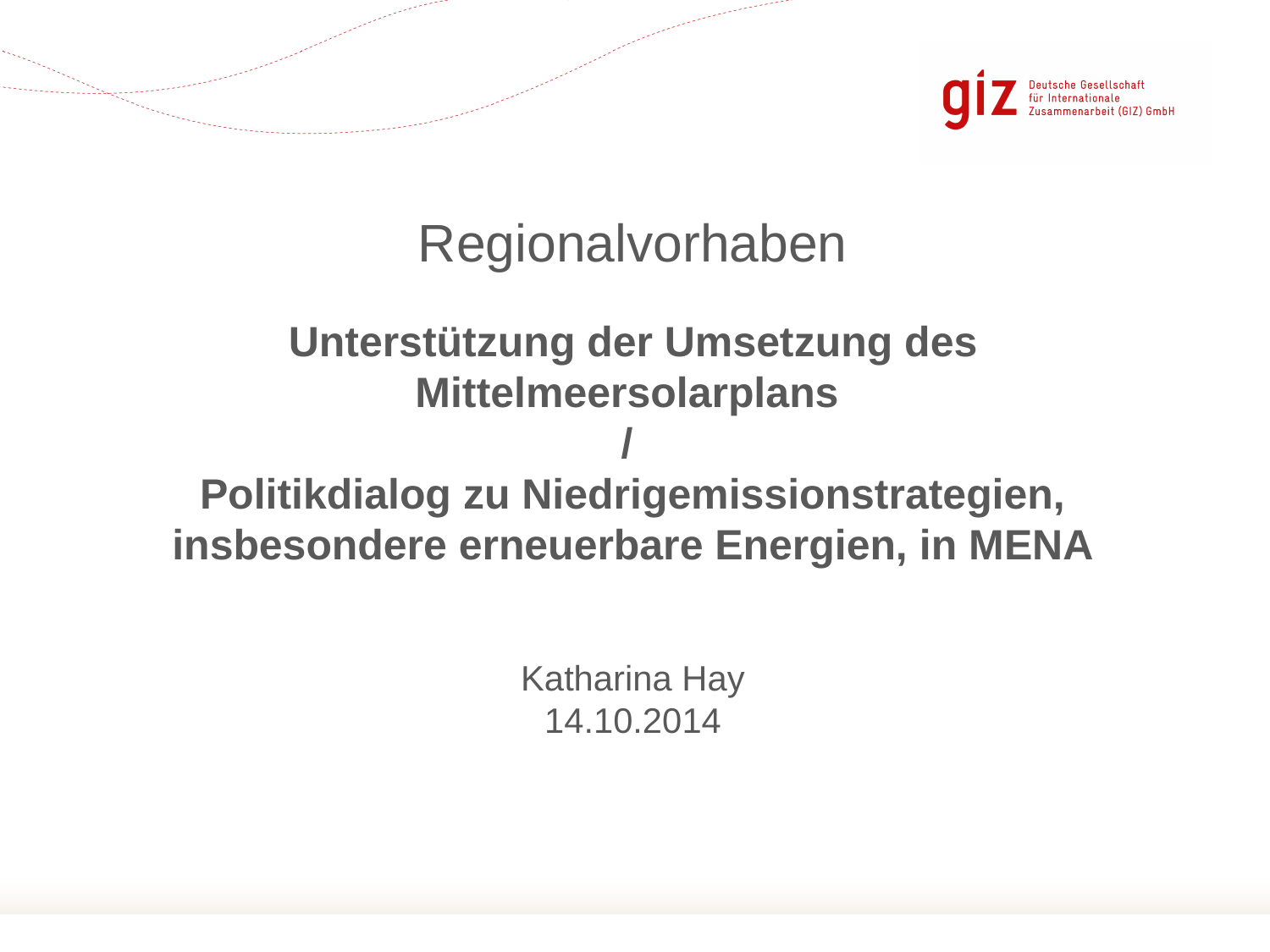

# Regionalvorhaben Unterstützung der Umsetzung des Mittelmeersolarplans / Politikdialog zu Niedrigemissionstrategien, insbesondere erneuerbare Energien, in MENA
Katharina Hay
14.10.2014